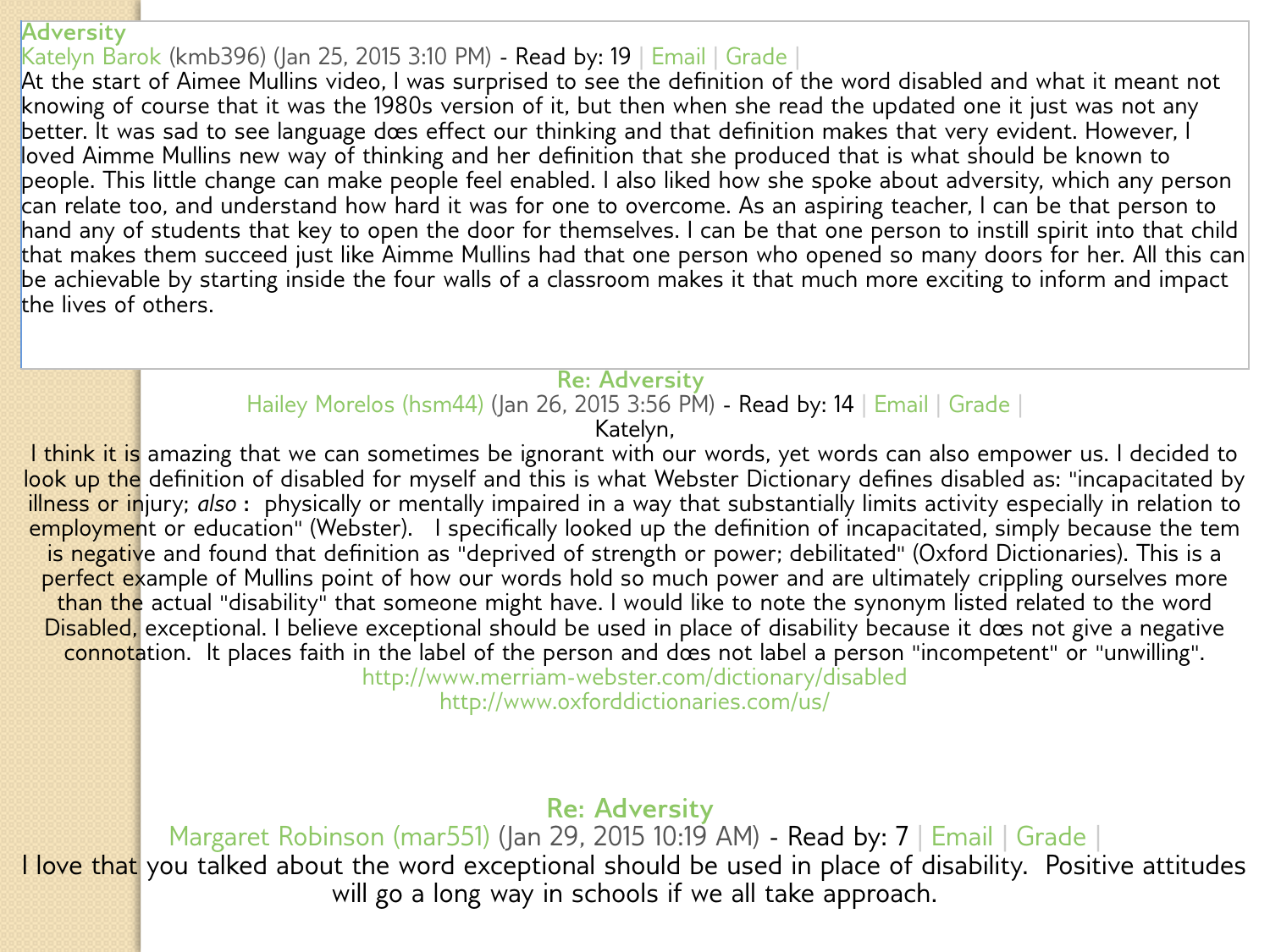

| Adversity Katelyn Barok (kmb396) (Jan 25, 2015 3:10 PM) - Read by: 19 | Email | Grade | At the start of Aimee Mullins video, I was surprised to see the definition of the word disabled and what it meant not knowing of course that it was the 1980s version of it, but then when she read the updated one it just was not any better. It was sad to see language does effect our thinking and that definition makes that very evident. However, I loved Aimme Mullins new way of thinking and her definition that she produced that is what should be known to people. This little change can make people feel enabled. I also liked how she spoke about adversity, which any person can relate too, and understand how hard it was for one to overcome. As an aspiring teacher, I can be that person to hand any of students that key to open the door for themselves. I can be that one person to instill spirit into that child that makes them succeed just like Aimme Mullins had that one person who opened so many doors for her. All this can be achievable by starting inside the four walls of a classroom makes it that much more exciting to inform and impact the lives of others. |
| --- |
| Re: Adversity  Hailey Morelos (hsm44) (Jan 26, 2015 3:56 PM) - Read by: 14 | Email | Grade | Katelyn, I think it is amazing that we can sometimes be ignorant with our words, yet words can also empower us. I decided to look up the definition of disabled for myself and this is what Webster Dictionary defines disabled as: "incapacitated by illness or injury; also :  physically or mentally impaired in a way that substantially limits activity especially in relation to employment or education" (Webster).   I specifically looked up the definition of incapacitated, simply because the tem is negative and found that definition as "deprived of strength or power; debilitated" (Oxford Dictionaries). This is a perfect example of Mullins point of how our words hold so much power and are ultimately crippling ourselves more than the actual "disability" that someone might have. I would like to note the synonym listed related to the word Disabled, exceptional. I believe exceptional should be used in place of disability because it does not give a negative connotation.  It places faith in the label of the person and does not label a person "incompetent" or "unwilling". http://www.merriam-webster.com/dictionary/disabled http://www.oxforddictionaries.com/us/ |
| Re: Adversity  Margaret Robinson (mar551) (Jan 29, 2015 10:19 AM) - Read by: 7 | Email | Grade | I love that you talked about the word exceptional should be used in place of disability.  Positive attitudes will go a long way in schools if we all take approach. |